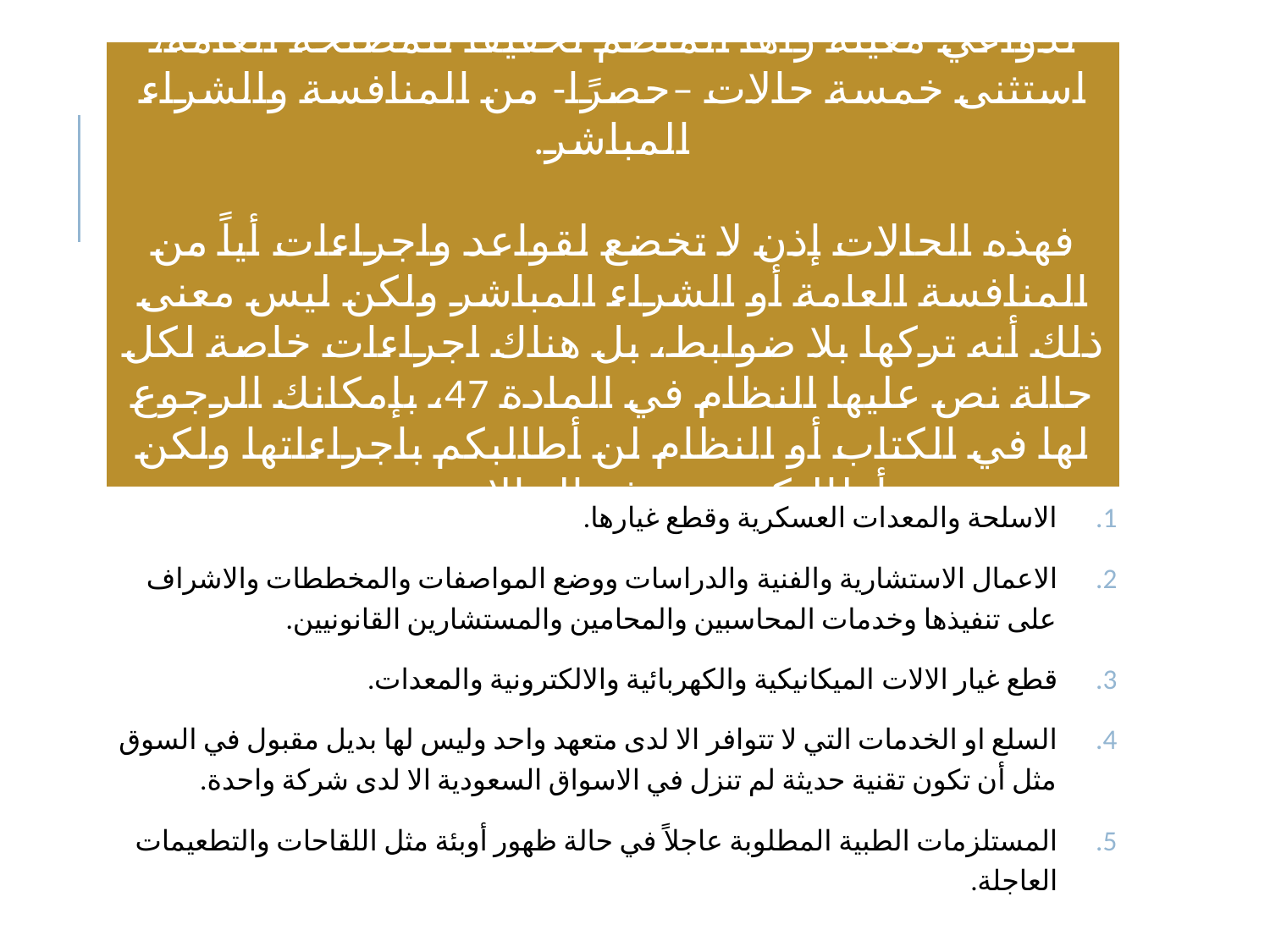

# لدواعي معينة رآها المنظم تحقيقًا للمصلحة العامة، استثنى خمسة حالات –حصرًا- من المنافسة والشراء المباشر. فهذه الحالات إذن لا تخضع لقواعد واجراءات أياً من المنافسة العامة أو الشراء المباشر ولكن ليس معنى ذلك أنه تركها بلا ضوابط، بل هناك اجراءات خاصة لكل حالة نص عليها النظام في المادة 47، بإمكانك الرجوع لها في الكتاب أو النظام لن أطالبكم باجراءاتها ولكن أطالبكم بمعرفة الحالات وهي:
الاسلحة والمعدات العسكرية وقطع غيارها.
الاعمال الاستشارية والفنية والدراسات ووضع المواصفات والمخططات والاشراف على تنفيذها وخدمات المحاسبين والمحامين والمستشارين القانونيين.
قطع غيار الالات الميكانيكية والكهربائية والالكترونية والمعدات.
السلع او الخدمات التي لا تتوافر الا لدى متعهد واحد وليس لها بديل مقبول في السوق مثل أن تكون تقنية حديثة لم تنزل في الاسواق السعودية الا لدى شركة واحدة.
المستلزمات الطبية المطلوبة عاجلاً في حالة ظهور أوبئة مثل اللقاحات والتطعيمات العاجلة.